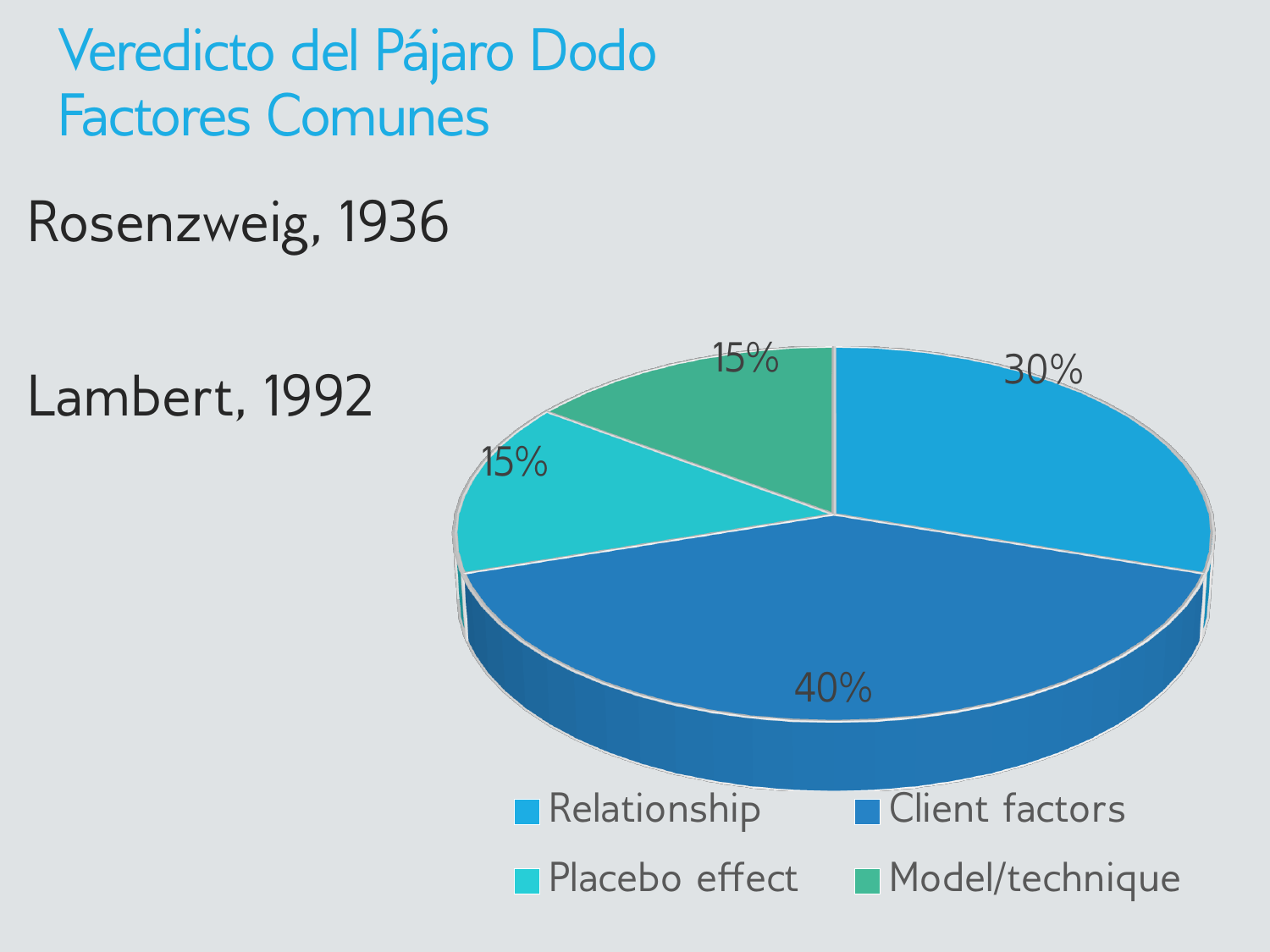

Veredicto del Pájaro Dodo
Factores Comunes
Rosenzweig, 1936

Lambert, 1992

[unsupported chart]